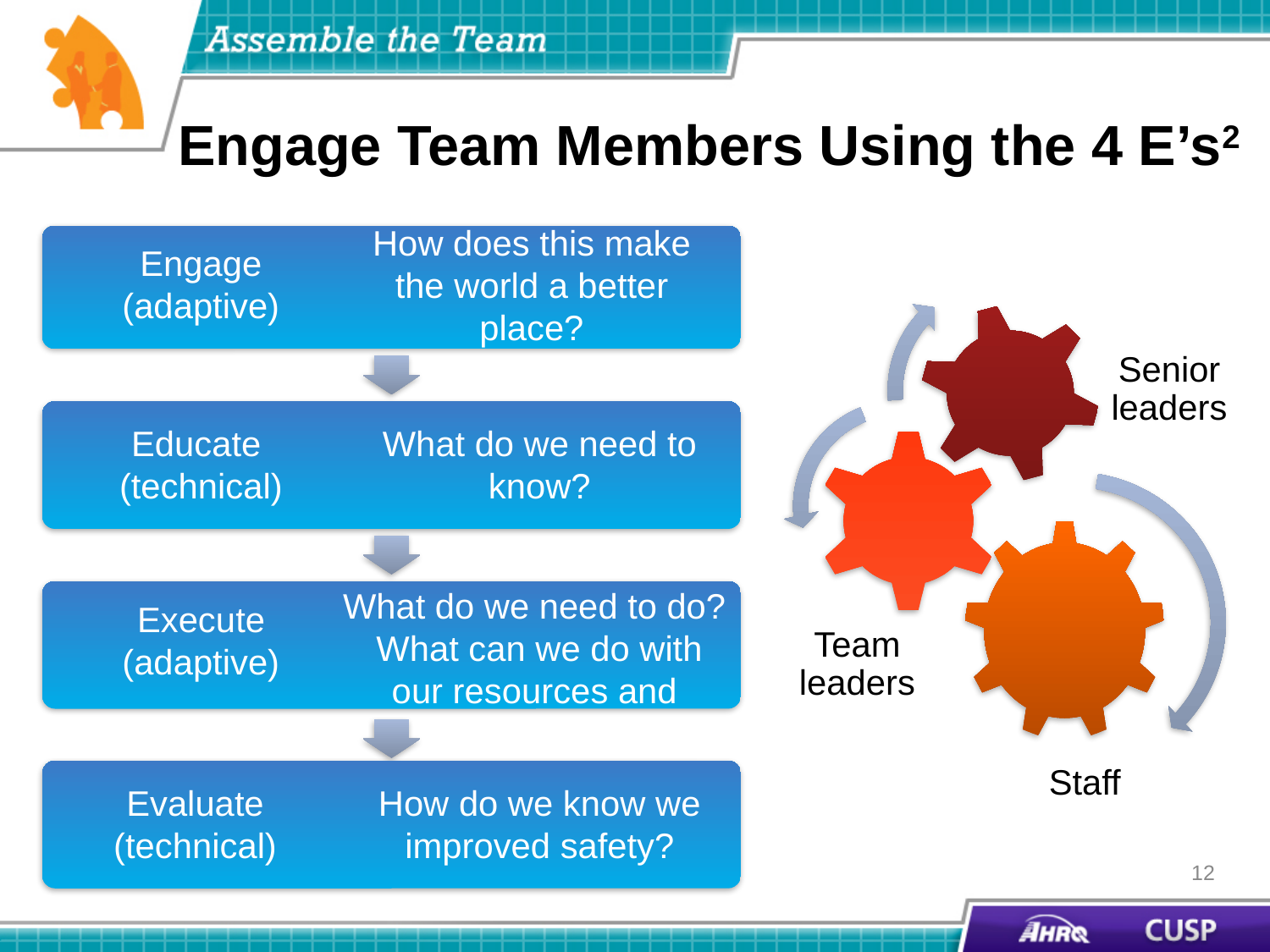

# Engage Team Members Using the 4 E’s2

How does this make the world a better place?
Engage (adaptive)
Educate
(technical)
What do we need to know?
What do we need to do?  What can we do with our resources and culture?
Execute (adaptive)
Evaluate (technical)
How do we know we improved safety?

Senior leaders
Team leaders
Staff
12